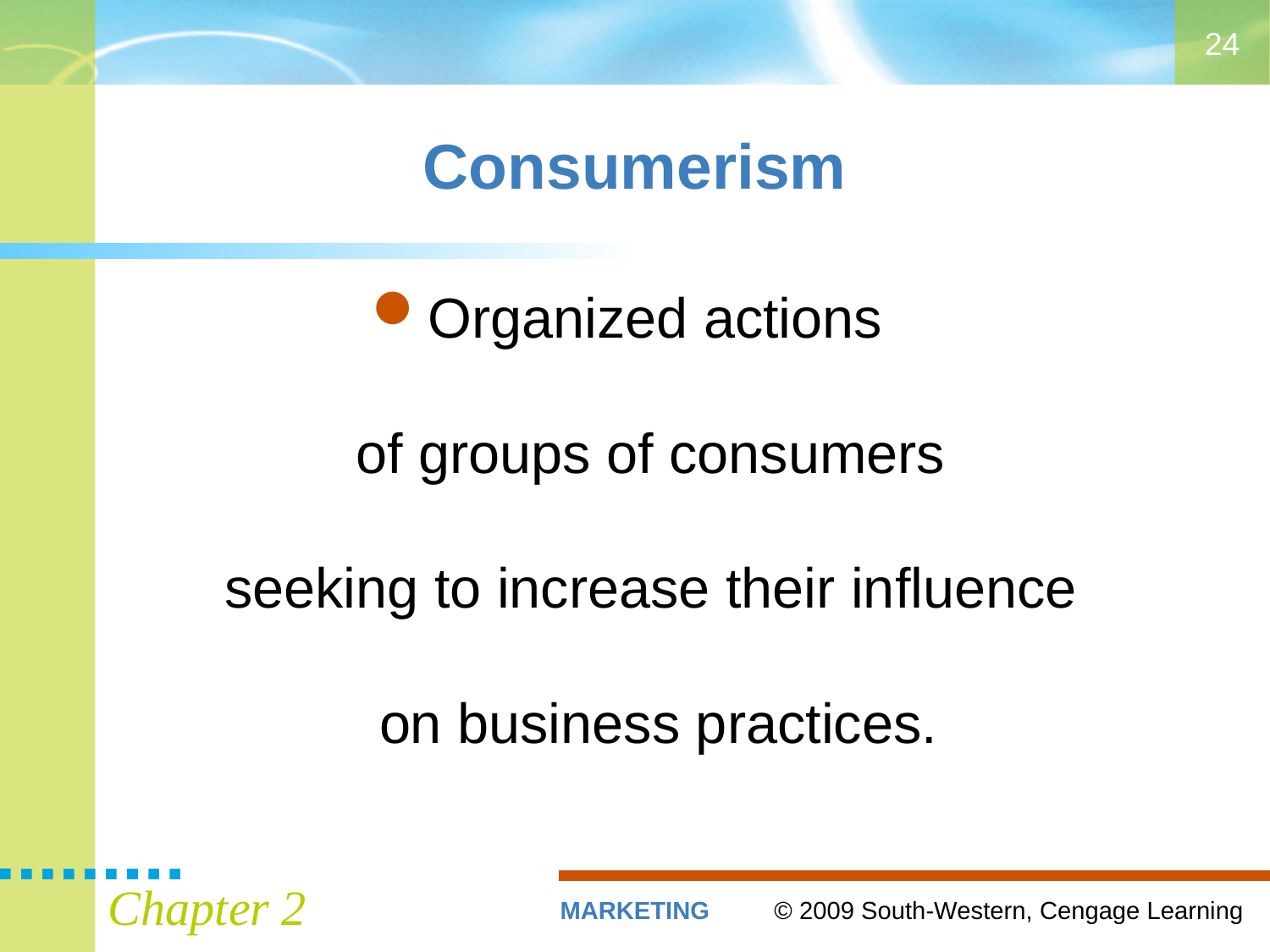

24
# Consumerism
Organized actions
of groups of consumers
seeking to increase their influence
on business practices.
Chapter 2